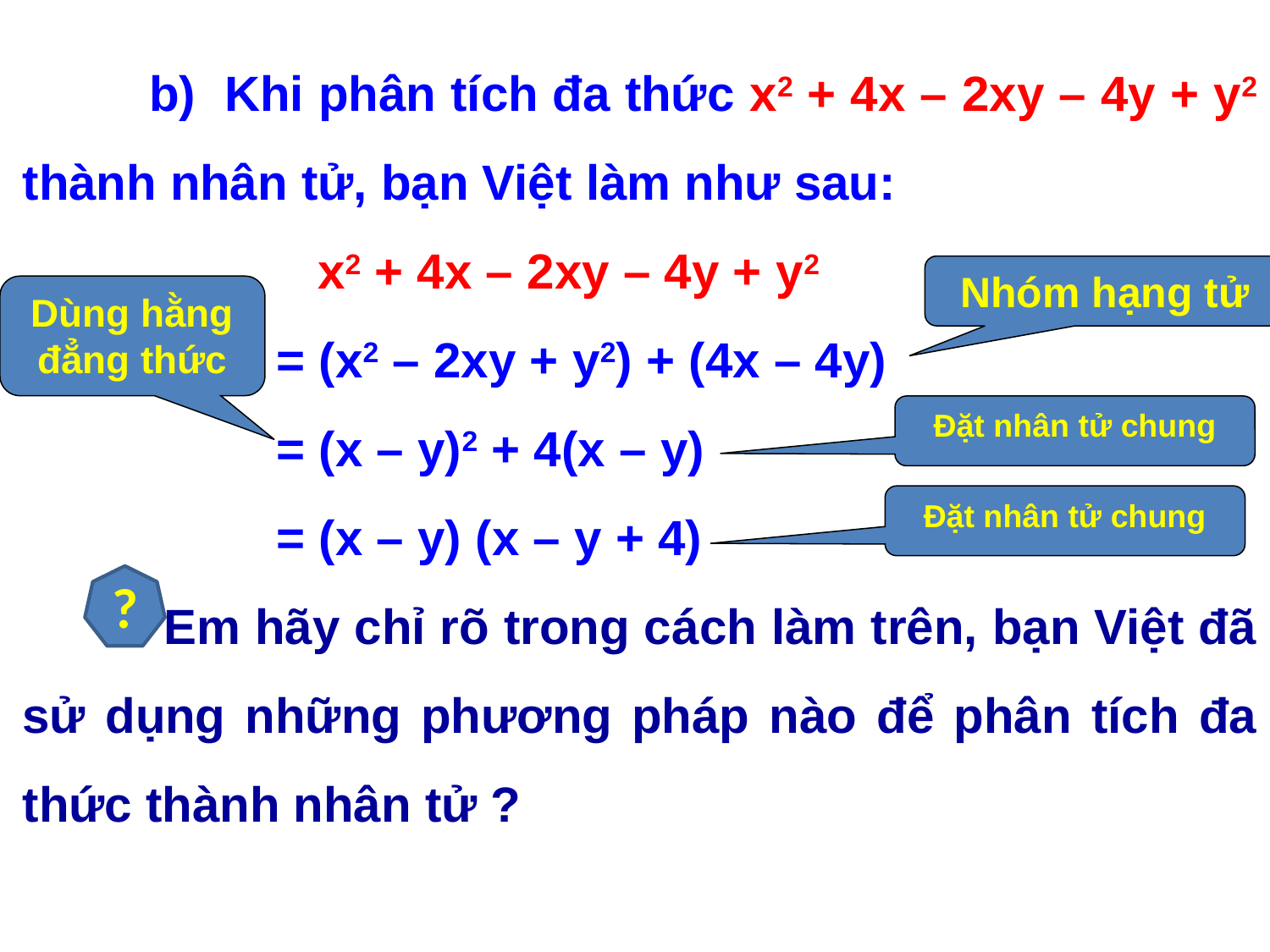

b)  Khi phân tích đa thức x2 + 4x – 2xy – 4y + y2 thành nhân tử, bạn Việt làm như sau:
   	    	   x2 + 4x – 2xy – 4y + y2
		= (x2 – 2xy + y2) + (4x – 4y)
		= (x – y)2 + 4(x – y)
		= (x – y) (x – y + 4)
	 Em hãy chỉ rõ trong cách làm trên, bạn Việt đã sử dụng những phương pháp nào để phân tích đa thức thành nhân tử ?
Nhóm hạng tử
Dùng hằng đẳng thức
Đặt nhân tử chung
Đặt nhân tử chung
?